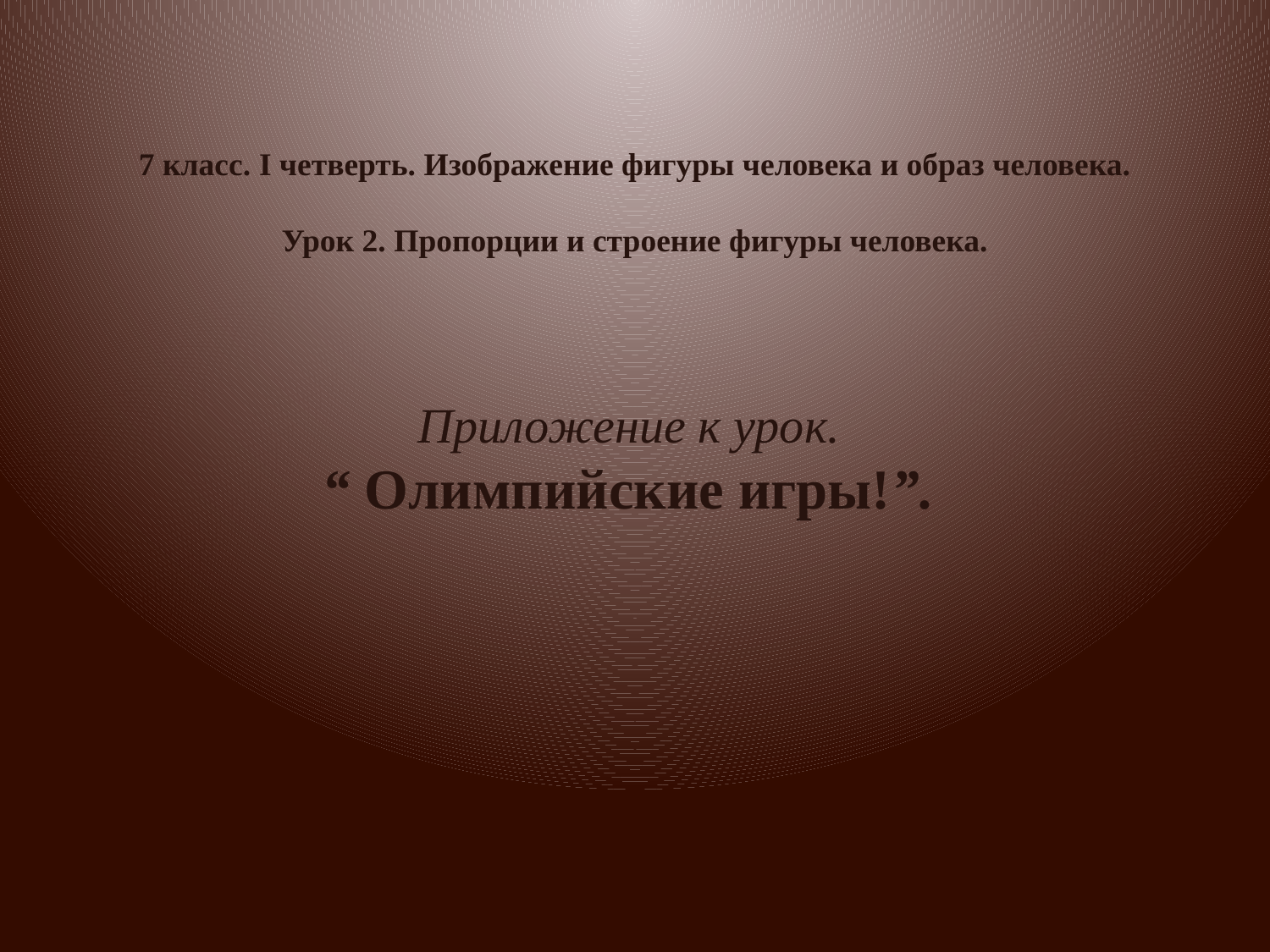

# 7 класс. I четверть. Изображение фигуры человека и образ человека. Урок 2. Пропорции и строение фигуры человека. Приложение к урок. “ Олимпийские игры!”.